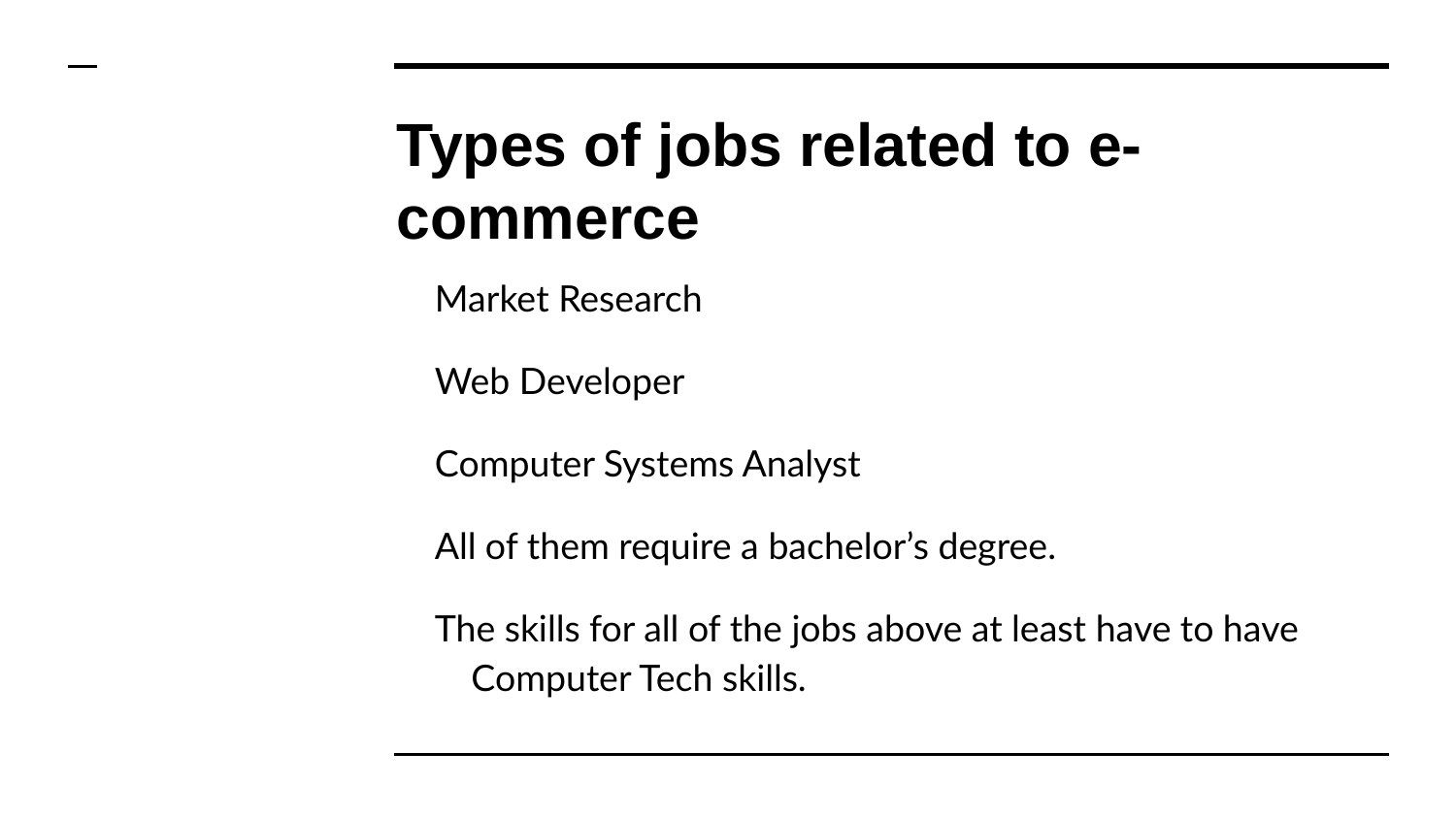

# Types of jobs related to e-commerce
Market Research
Web Developer
Computer Systems Analyst
All of them require a bachelor’s degree.
The skills for all of the jobs above at least have to have Computer Tech skills.